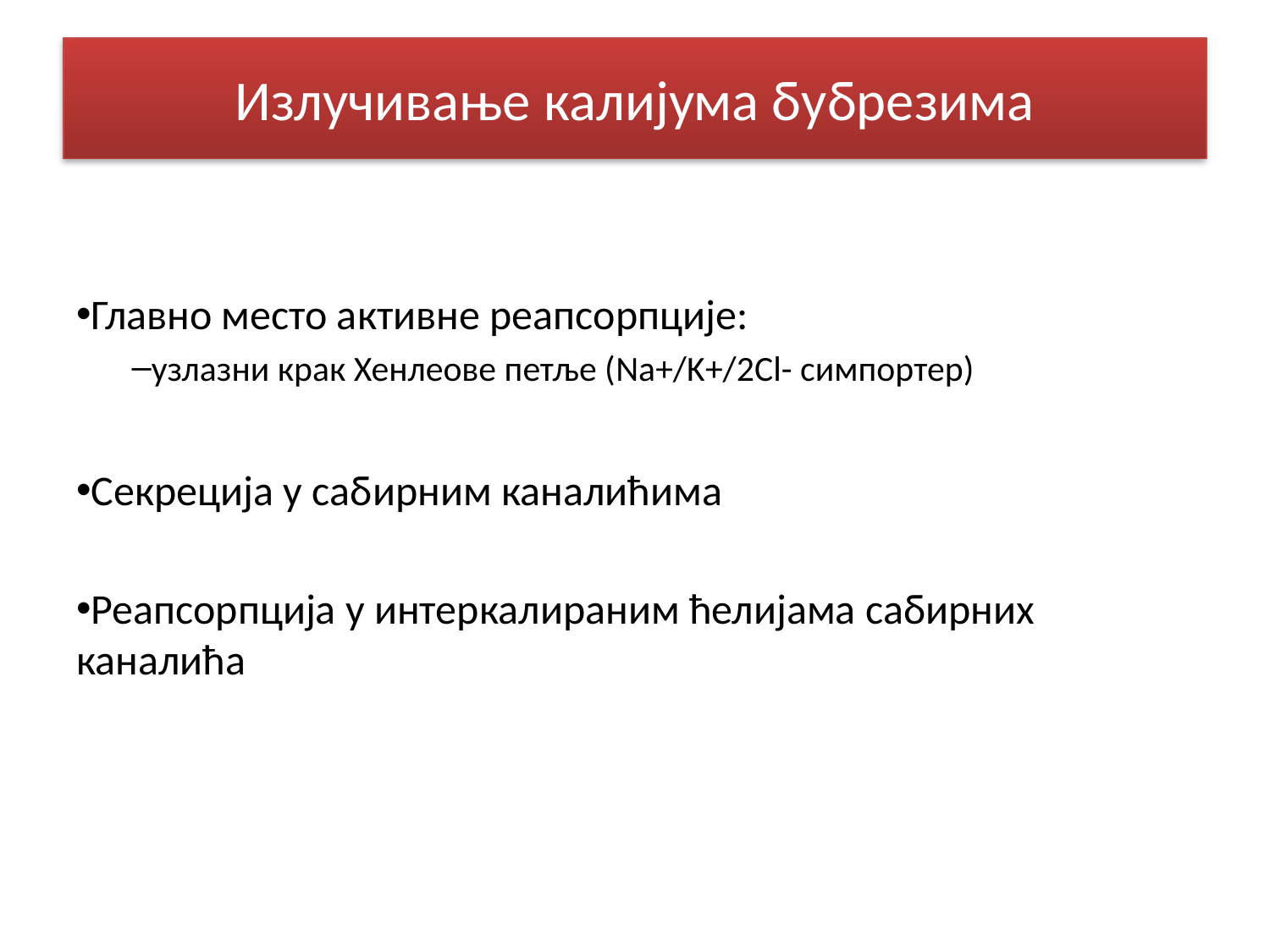

# Излучивање калијума бубрезима

Главно место активне реапсорпције:
узлазни крак Хенлеове петље (Na+/K+/2Cl- симпортер)

Секреција у сабирним каналићима

Реапсорпција у интеркалираним ћелијама сабирних каналића